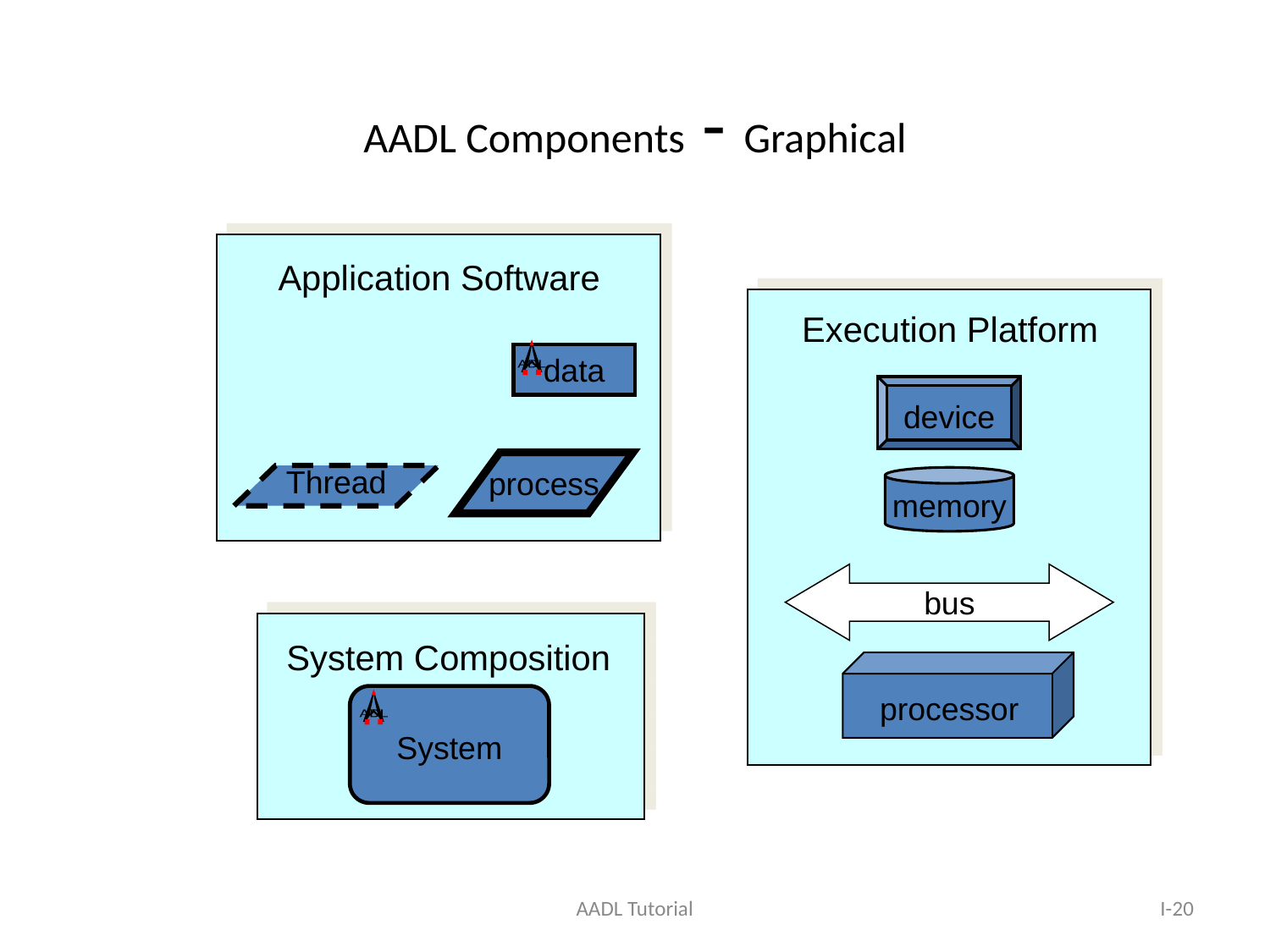

# AADL Components - Graphical

Application Software

Execution Platform
A

ADL

data

device
process
Thread

memory
bus

System Composition

A

ADL

System
processor
AADL Tutorial
I-20